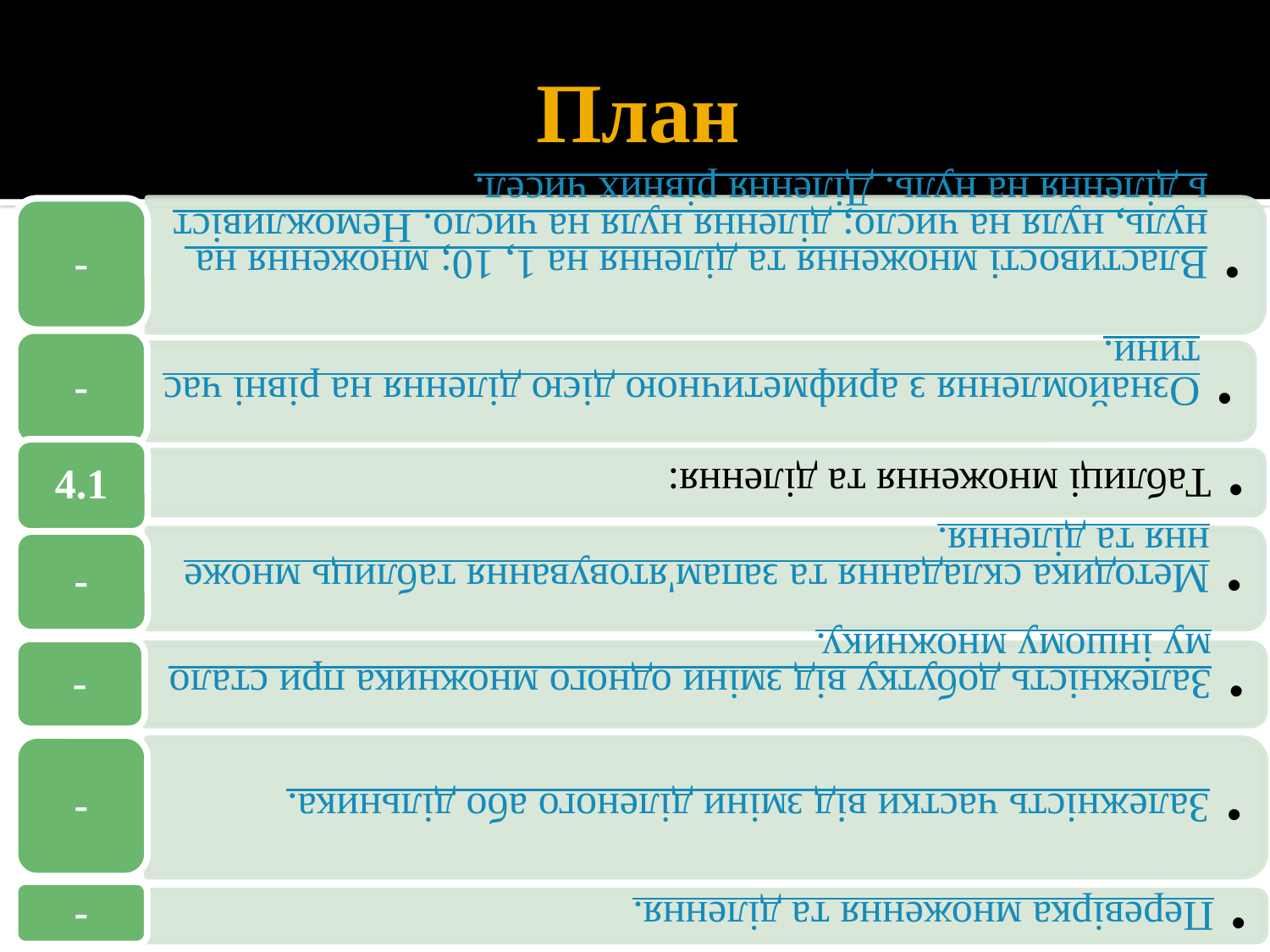

# План
Властивості множення та ділення на 1, 10; множення на нуль, нуля на число; ділення нуля на число. Неможливість ділення на нуль. Ділення рівних чисел.
-
Ознайомлення з арифметичною дією ділення на рівні частини.
-
Таблиці множення та ділення:
4.1
Методика складання та запам'ятовування таблиць множення та ділення.
-
Залежність добутку від зміни одного множника при сталому іншому множнику.
-
Залежність частки від зміни діленого або дільника.
-
Перевірка множення та ділення.
-